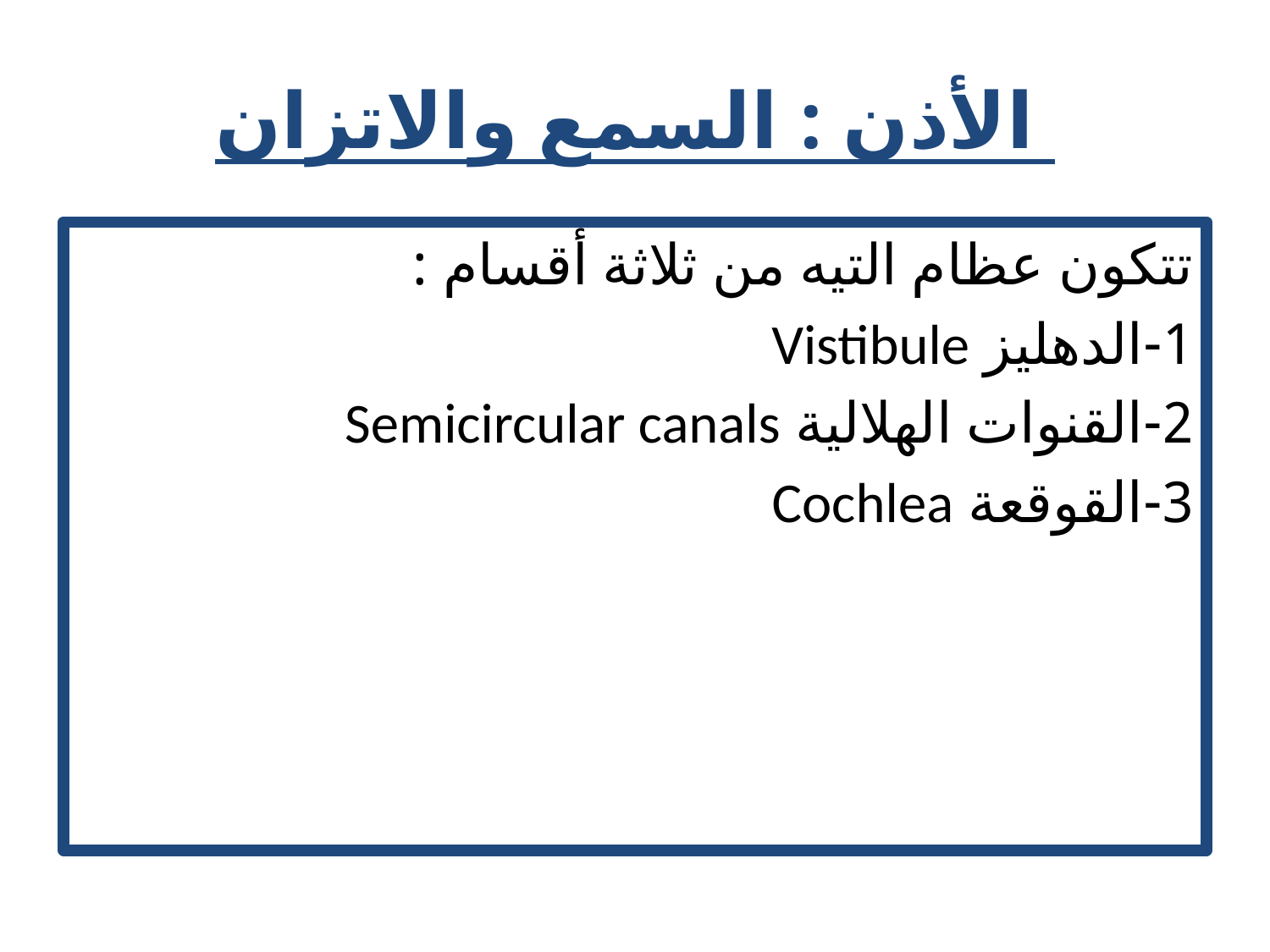

# الأذن : السمع والاتزان
تتكون عظام التيه من ثلاثة أقسام :
1-الدهليز Vistibule
2-القنوات الهلالية Semicircular canals
3-القوقعة Cochlea